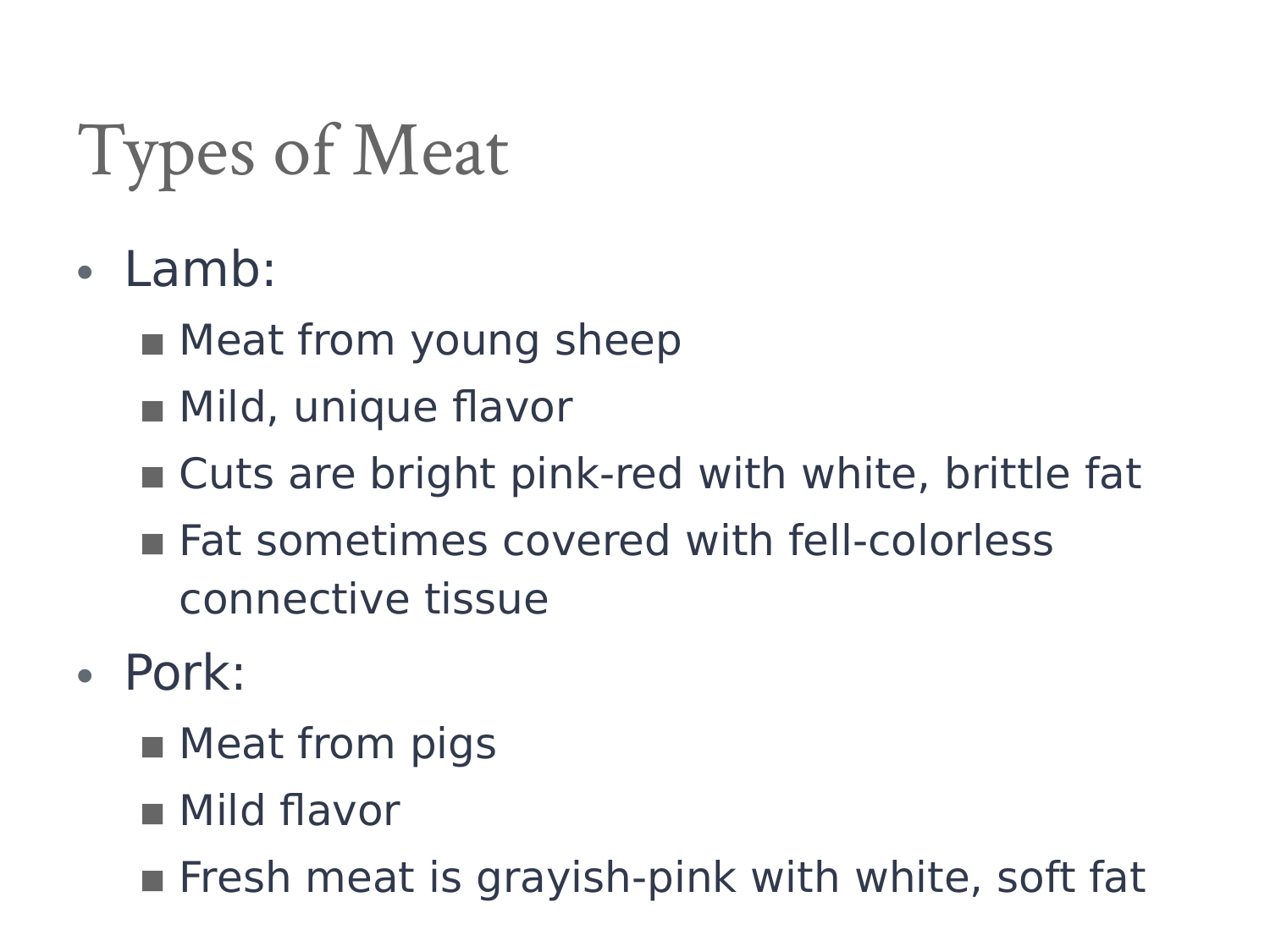

# Types of Meat
Lamb:
Meat from young sheep
Mild, unique flavor
Cuts are bright pink-red with white, brittle fat
Fat sometimes covered with fell-colorless connective tissue
Pork:
Meat from pigs
Mild flavor
Fresh meat is grayish-pink with white, soft fat